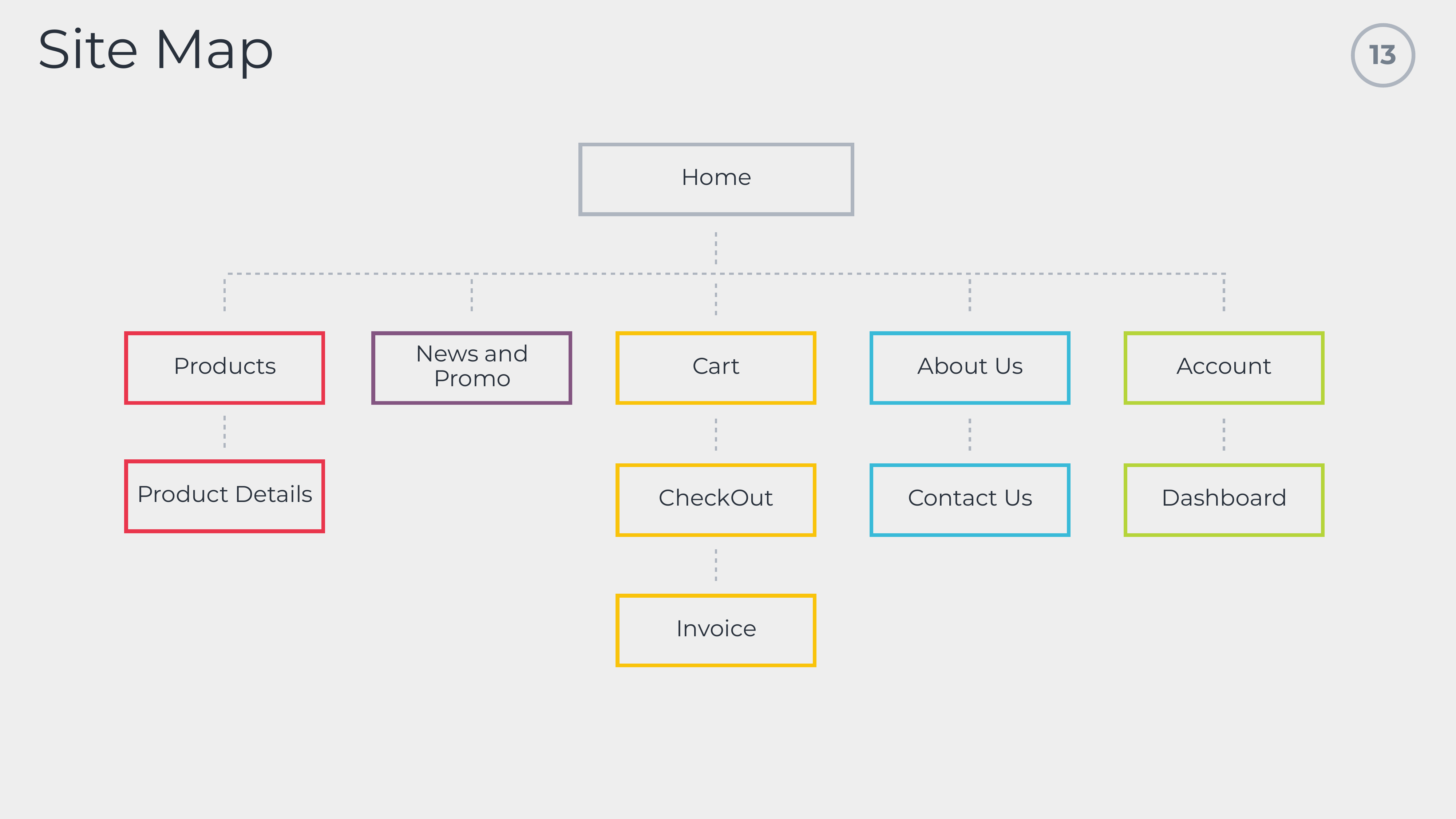

Site Map
13

Home

News and Promo
Products
Cart
About Us
Account

Product Details
CheckOut
Contact Us
Dashboard

Invoice